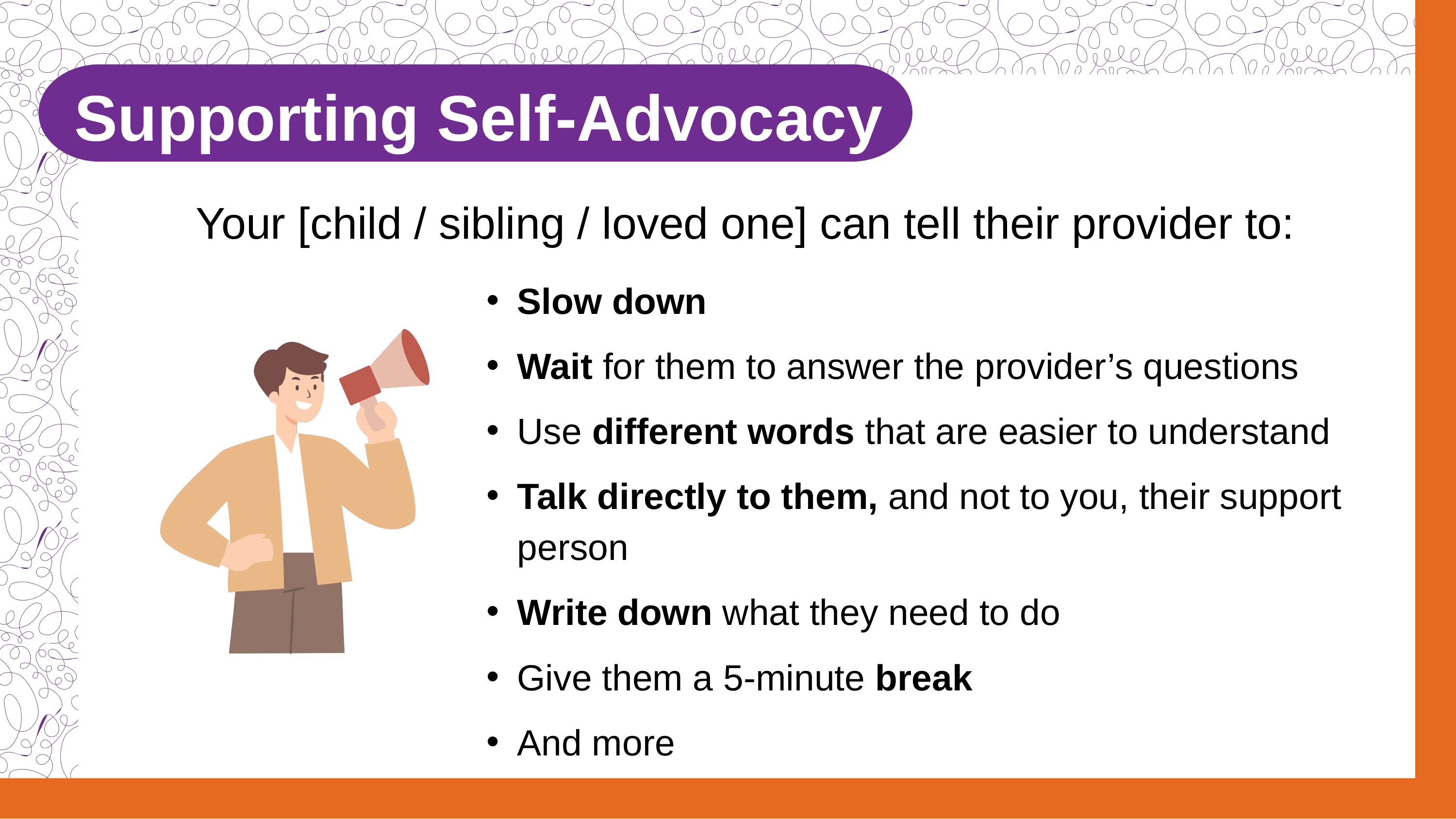

Supporting Self-Advocacy

Your [child / sibling / loved one] can tell their provider to:

Slow down

Wait for them to answer the provider’s questions

Use different words that are easier to understand

Talk directly to them, and not to you, their support person

Write down what they need to do

Give them a 5-minute break

And more